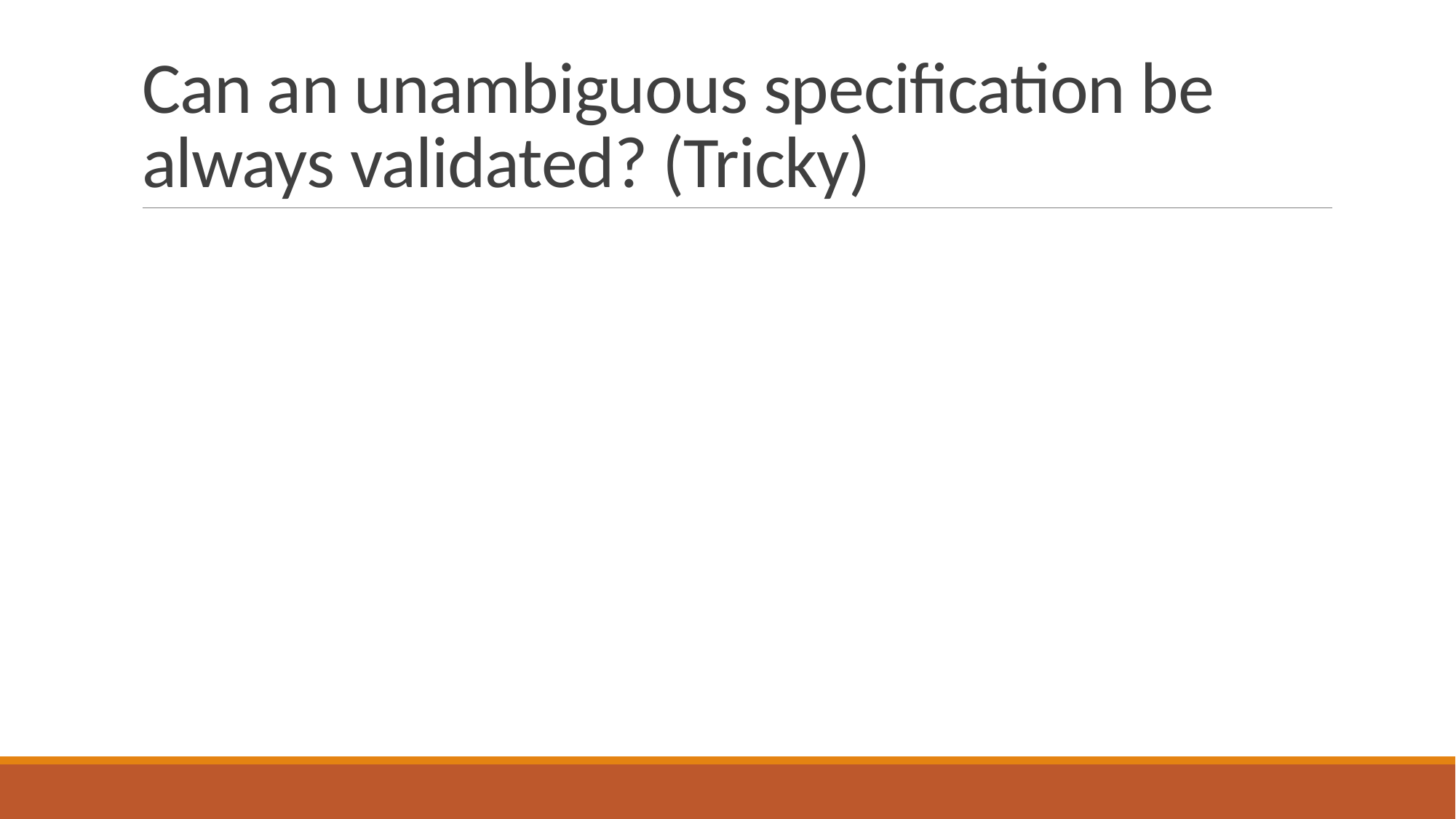

# Can an unambiguous specification be always validated? (Tricky)